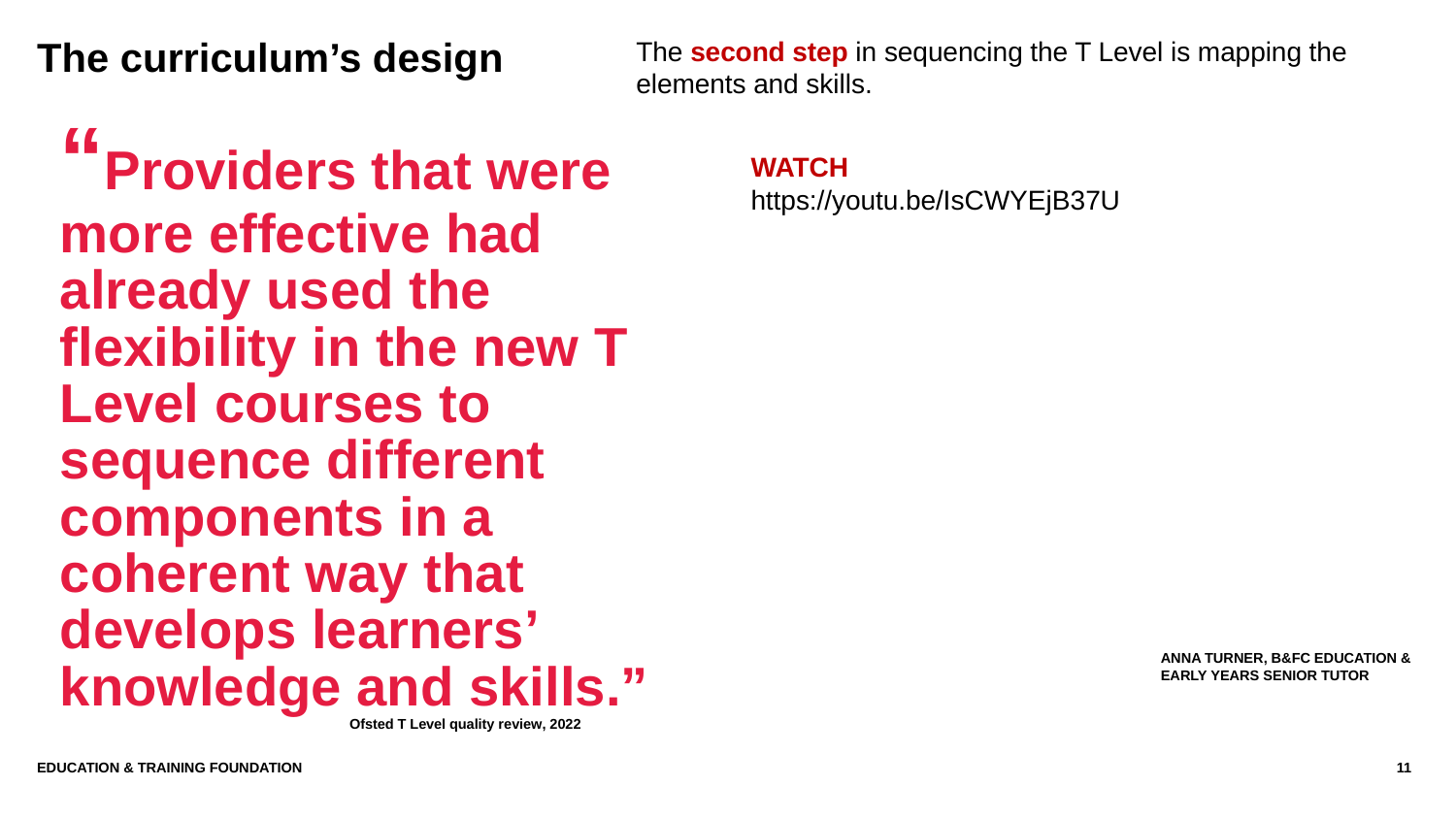

The second step in sequencing the T Level is mapping the elements and skills.

# The curriculum’s design
“Providers that were more effective had already used the flexibility in the new T Level courses to sequence different components in a coherent way that develops learners’ knowledge and skills.”
WATCH
https://youtu.be/IsCWYEjB37U

Anna turner, b&fc education & Early Years senior tutor
Ofsted t level quality review, 2022
Education & Training Foundation
11